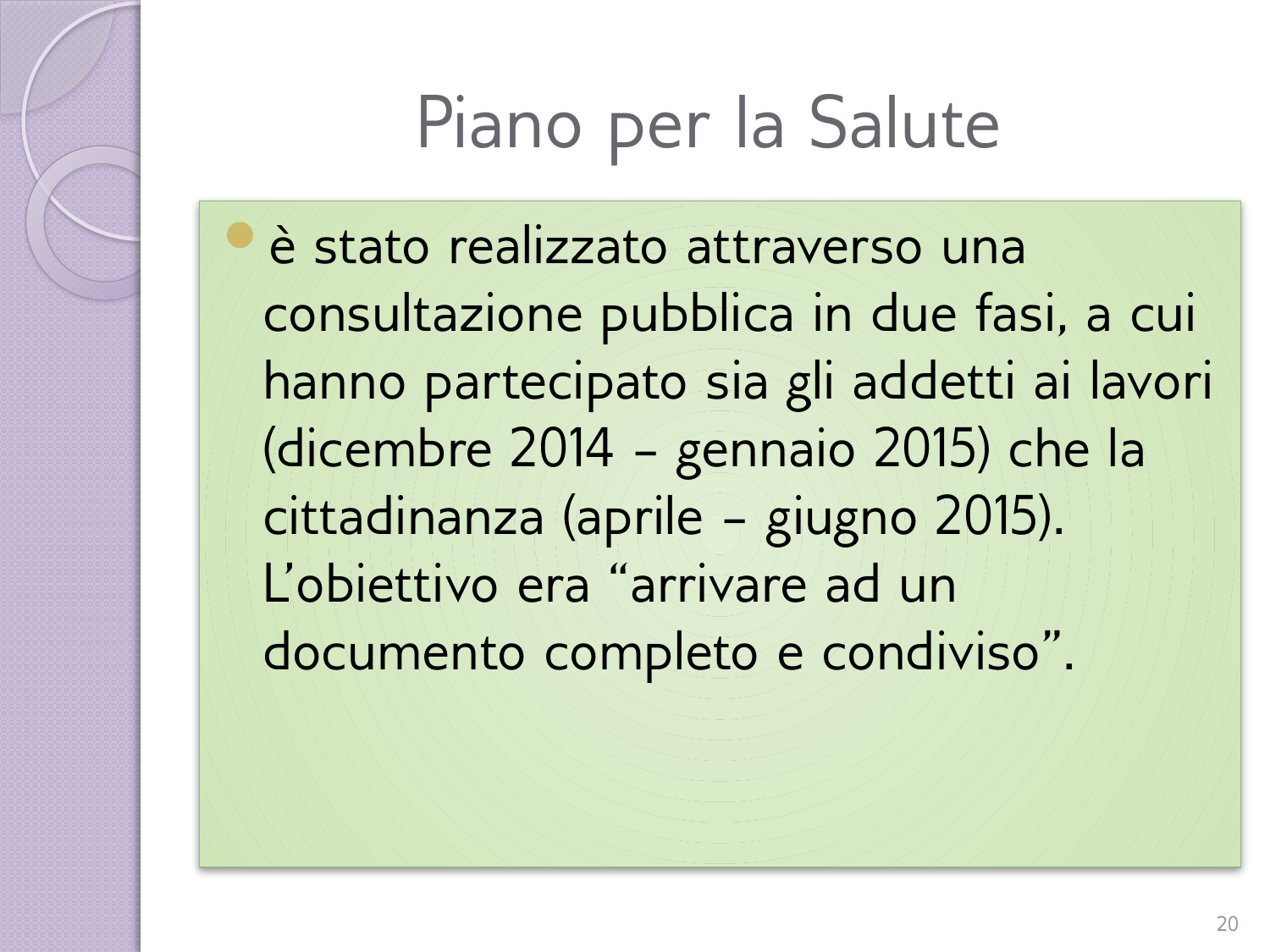

# Piano per la Salute
è stato realizzato attraverso una consultazione pubblica in due fasi, a cui hanno partecipato sia gli addetti ai lavori (dicembre 2014 – gennaio 2015) che la cittadinanza (aprile – giugno 2015). L’obiettivo era “arrivare ad un documento completo e condiviso”.
20